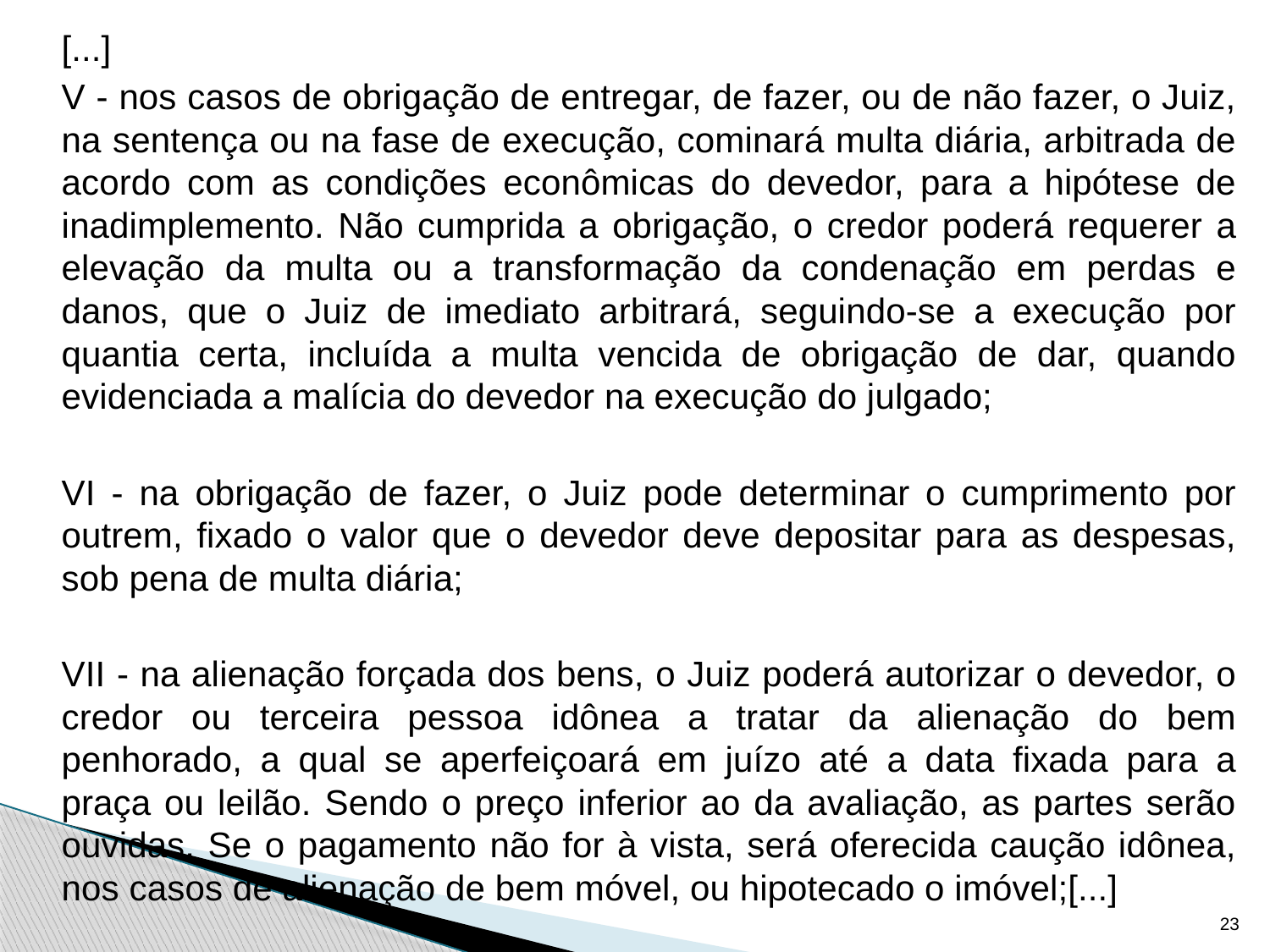

[...]
	V - nos casos de obrigação de entregar, de fazer, ou de não fazer, o Juiz, na sentença ou na fase de execução, cominará multa diária, arbitrada de acordo com as condições econômicas do devedor, para a hipótese de inadimplemento. Não cumprida a obrigação, o credor poderá requerer a elevação da multa ou a transformação da condenação em perdas e danos, que o Juiz de imediato arbitrará, seguindo-se a execução por quantia certa, incluída a multa vencida de obrigação de dar, quando evidenciada a malícia do devedor na execução do julgado;

	VI - na obrigação de fazer, o Juiz pode determinar o cumprimento por outrem, fixado o valor que o devedor deve depositar para as despesas, sob pena de multa diária;

	VII - na alienação forçada dos bens, o Juiz poderá autorizar o devedor, o credor ou terceira pessoa idônea a tratar da alienação do bem penhorado, a qual se aperfeiçoará em juízo até a data fixada para a praça ou leilão. Sendo o preço inferior ao da avaliação, as partes serão ouvidas. Se o pagamento não for à vista, será oferecida caução idônea, nos casos de alienação de bem móvel, ou hipotecado o imóvel;[...]

23